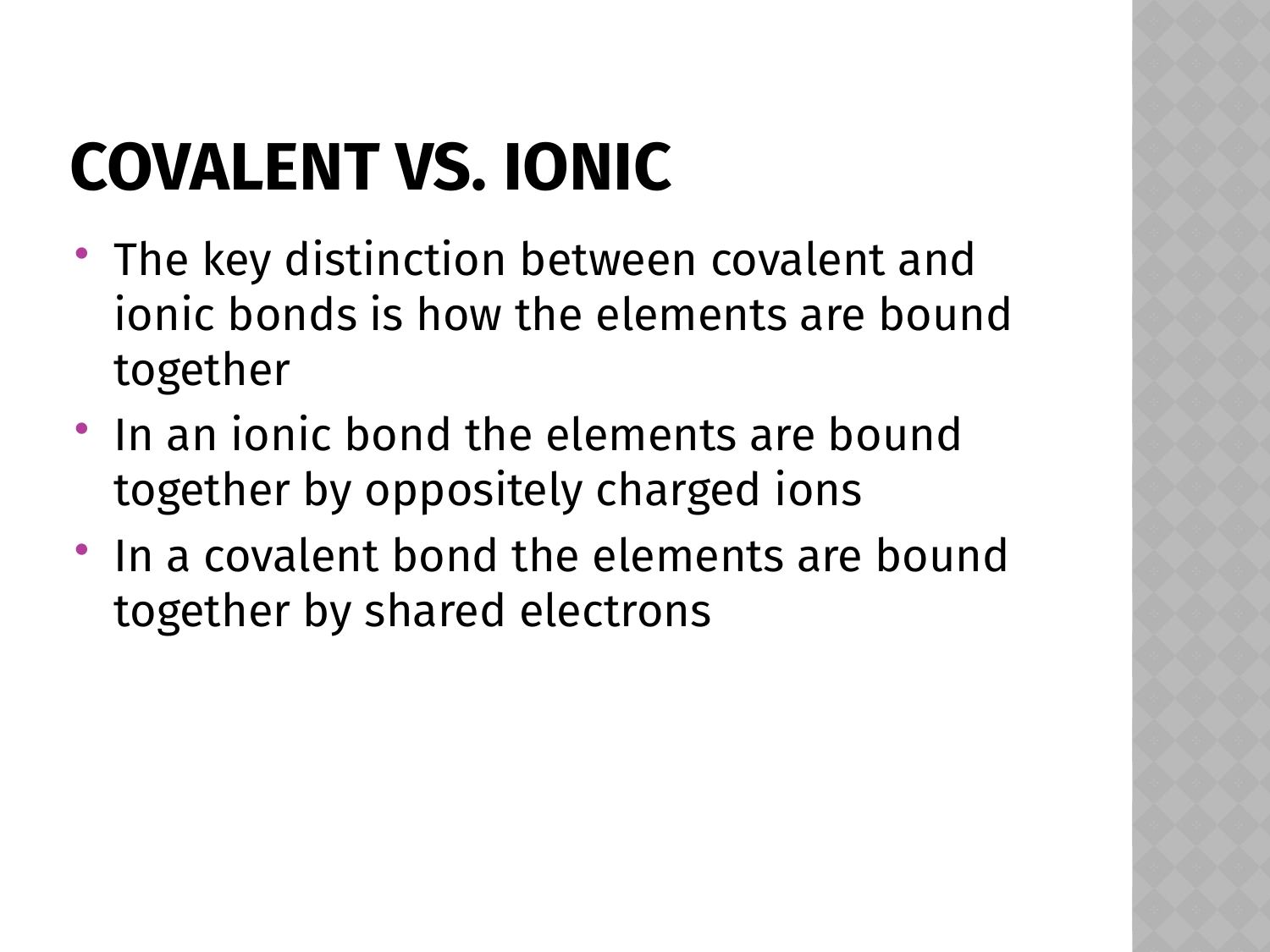

# Covalent vs. ionic
The key distinction between covalent and ionic bonds is how the elements are bound together
In an ionic bond the elements are bound together by oppositely charged ions
In a covalent bond the elements are bound together by shared electrons